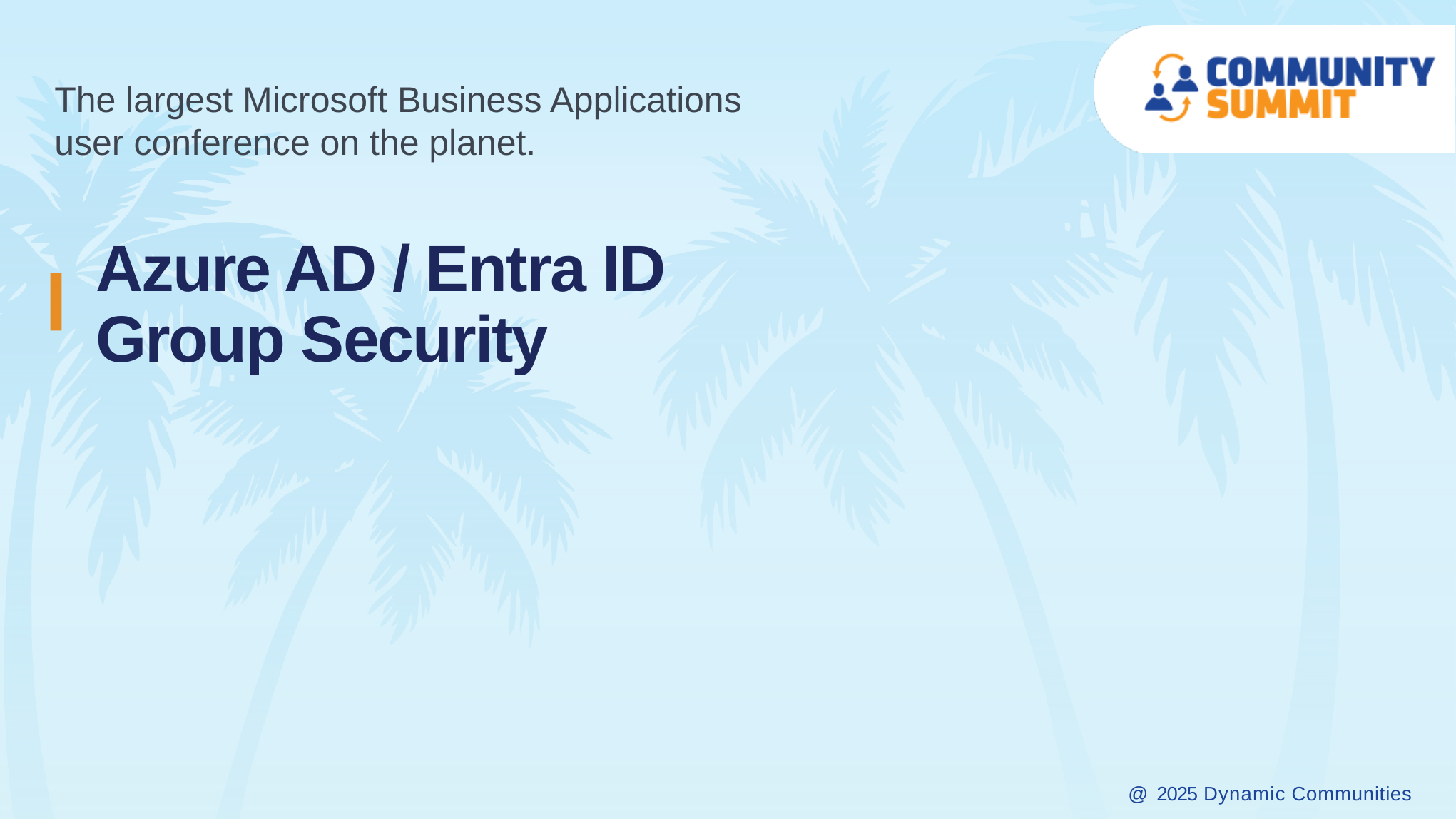

# Azure AD / Entra ID Group Security